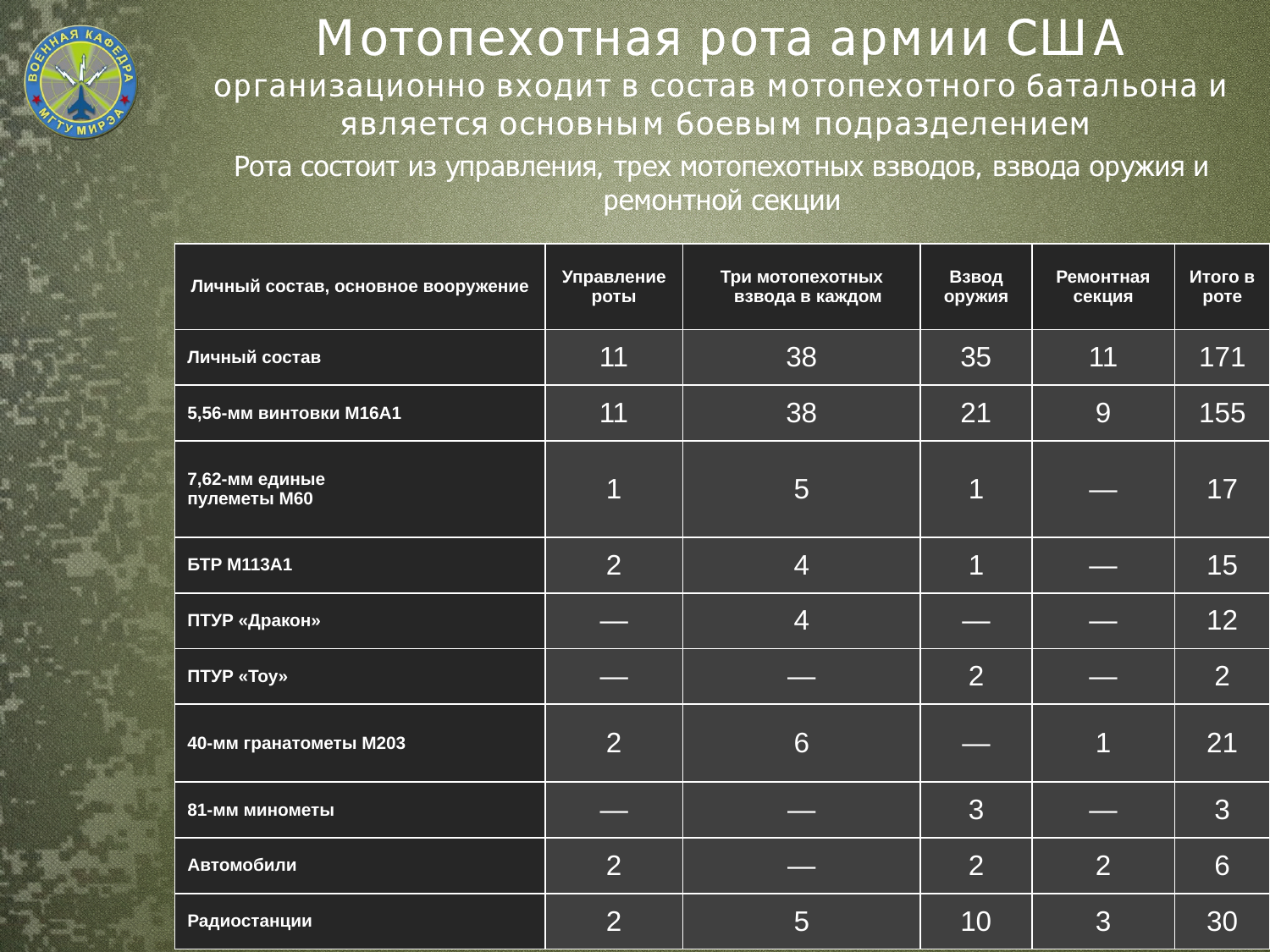

Мотопехотная рота армии США организационно входит в состав мотопехотного батальона и является основным боевым подразделением
Рота состоит из управления, трех мотопехотных взводов, взвода оружия и ремонтной секции
| Личный состав, основное вооружение | Управление роты | Три мотопехотных взвода в каждом | Взвод оружия | Ремонтная секция | Итого в роте |
| --- | --- | --- | --- | --- | --- |
| Личный состав | 11 | 38 | 35 | 11 | 171 |
| 5,56-мм винтовки М16А1 | 11 | 38 | 21 | 9 | 155 |
| 7,62-мм единые пулеметы М60 | 1 | 5 | 1 | — | 17 |
| БТР М113А1 | 2 | 4 | 1 | — | 15 |
| ПТУР «Дракон» | — | 4 | — | — | 12 |
| ПТУР «Тоу» | — | — | 2 | — | 2 |
| 40-мм гранатометы М203 | 2 | 6 | — | 1 | 21 |
| 81-мм минометы | — | — | 3 | — | 3 |
| Автомобили | 2 | — | 2 | 2 | 6 |
| Радиостанции | 2 | 5 | 10 | 3 | 30 |